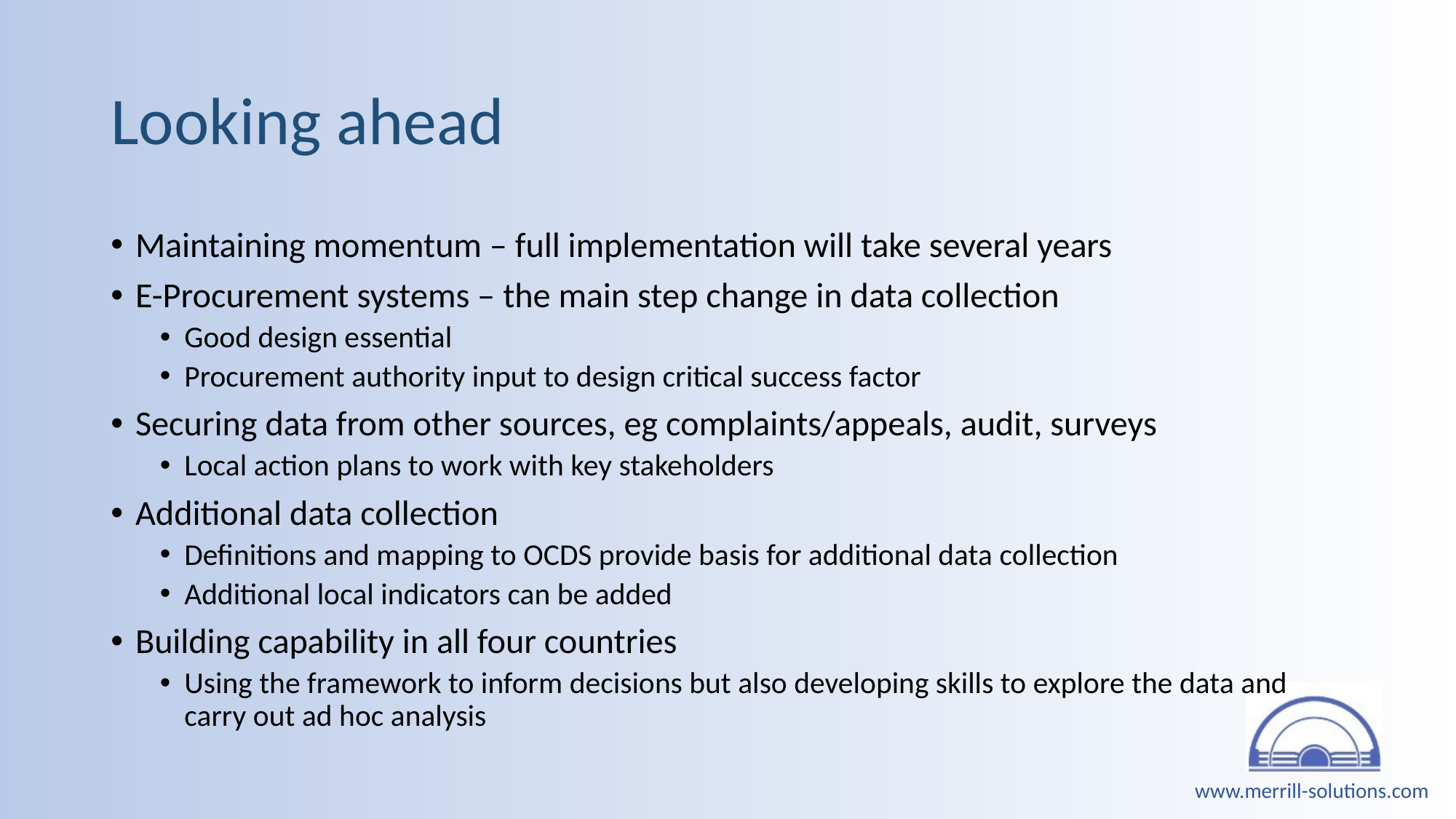

# Looking ahead
Maintaining momentum – full implementation will take several years
E-Procurement systems – the main step change in data collection
Good design essential
Procurement authority input to design critical success factor
Securing data from other sources, eg complaints/appeals, audit, surveys
Local action plans to work with key stakeholders
Additional data collection
Definitions and mapping to OCDS provide basis for additional data collection
Additional local indicators can be added
Building capability in all four countries
Using the framework to inform decisions but also developing skills to explore the data and carry out ad hoc analysis